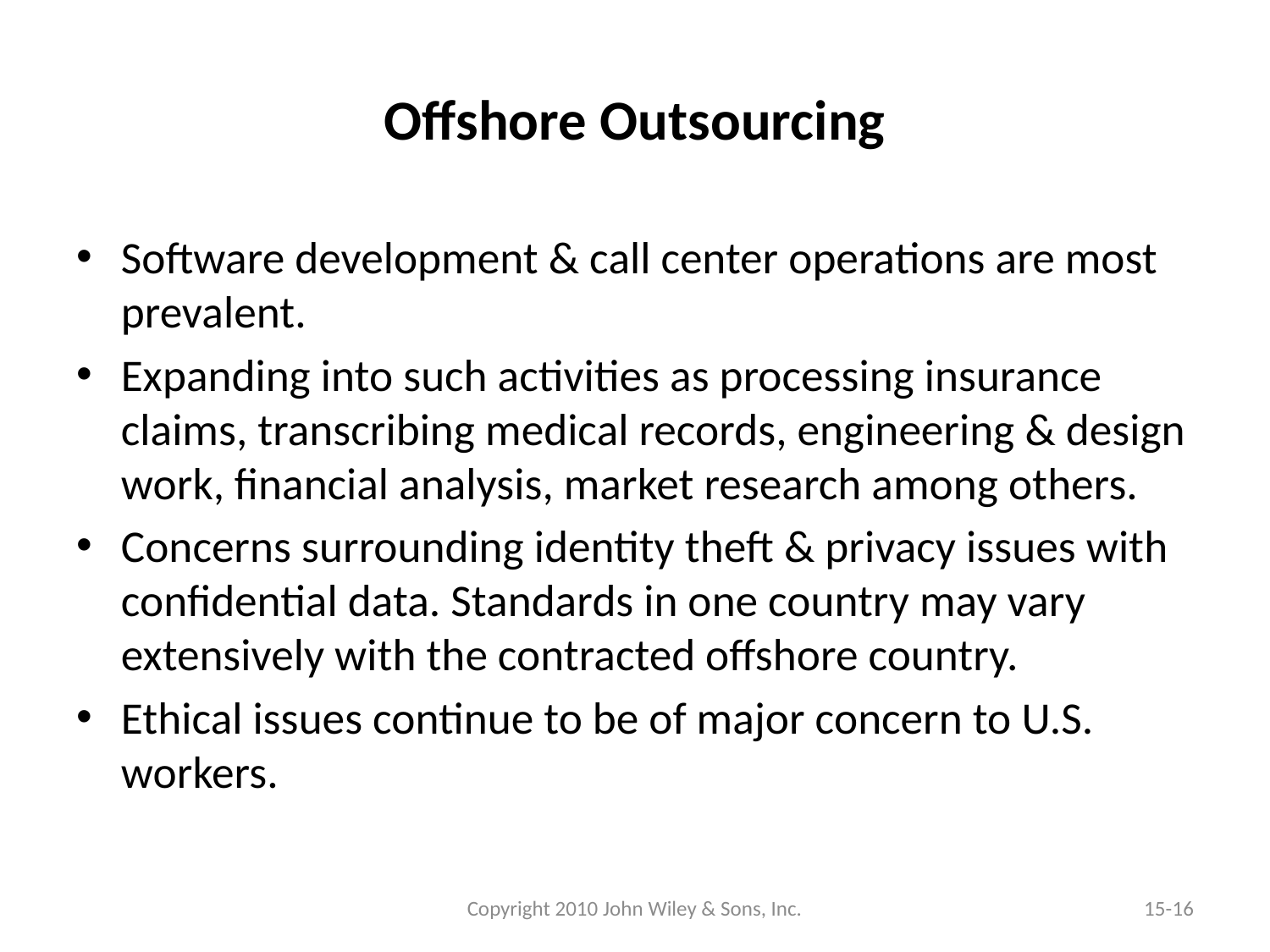

# Offshore Outsourcing
Software development & call center operations are most prevalent.
Expanding into such activities as processing insurance claims, transcribing medical records, engineering & design work, financial analysis, market research among others.
Concerns surrounding identity theft & privacy issues with confidential data. Standards in one country may vary extensively with the contracted offshore country.
Ethical issues continue to be of major concern to U.S. workers.

Copyright 2010 John Wiley & Sons, Inc.
15-16